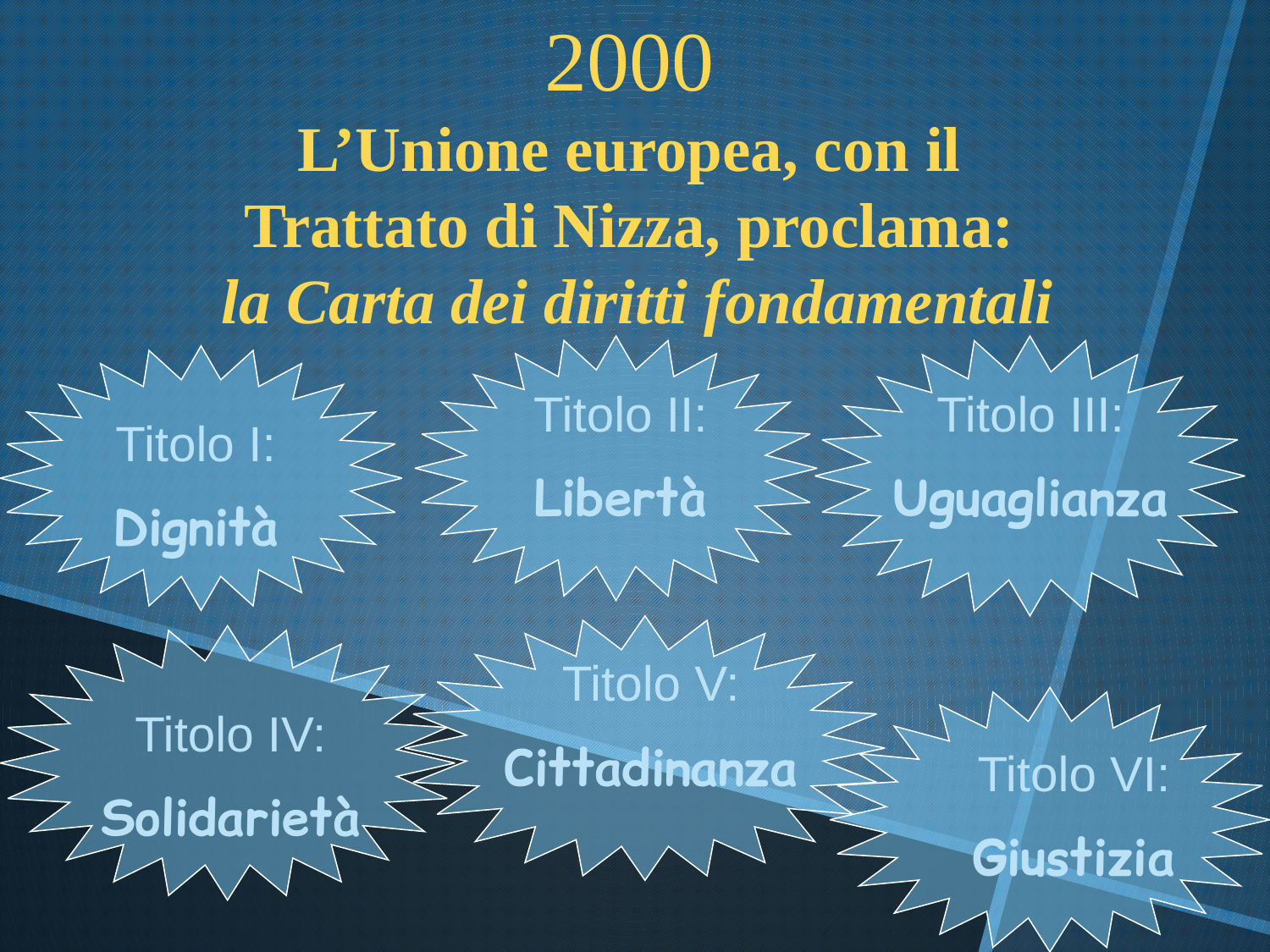

2000
L’Unione europea, con il Trattato di Nizza, proclama:
 la Carta dei diritti fondamentali

Titolo II:
Libertà
Titolo III:
Uguaglianza
Titolo I:
Dignità

Titolo V:
Cittadinanza

Titolo IV:
Solidarietà
Titolo VI:
Giustizia